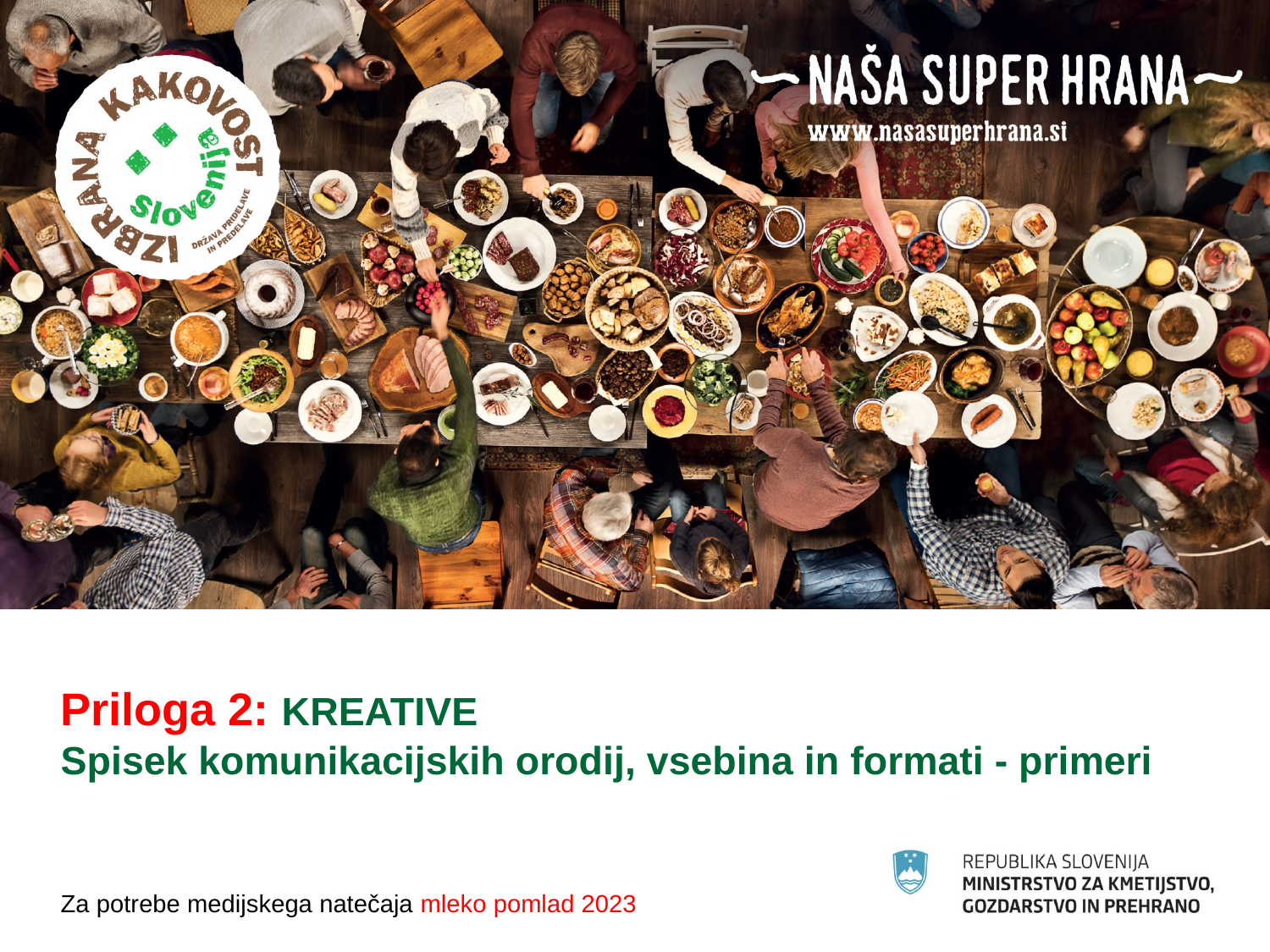

# Priloga 2: KREATIVE Spisek komunikacijskih orodij, vsebina in formati - primeri
Za potrebe medijskega natečaja mleko pomlad 2023